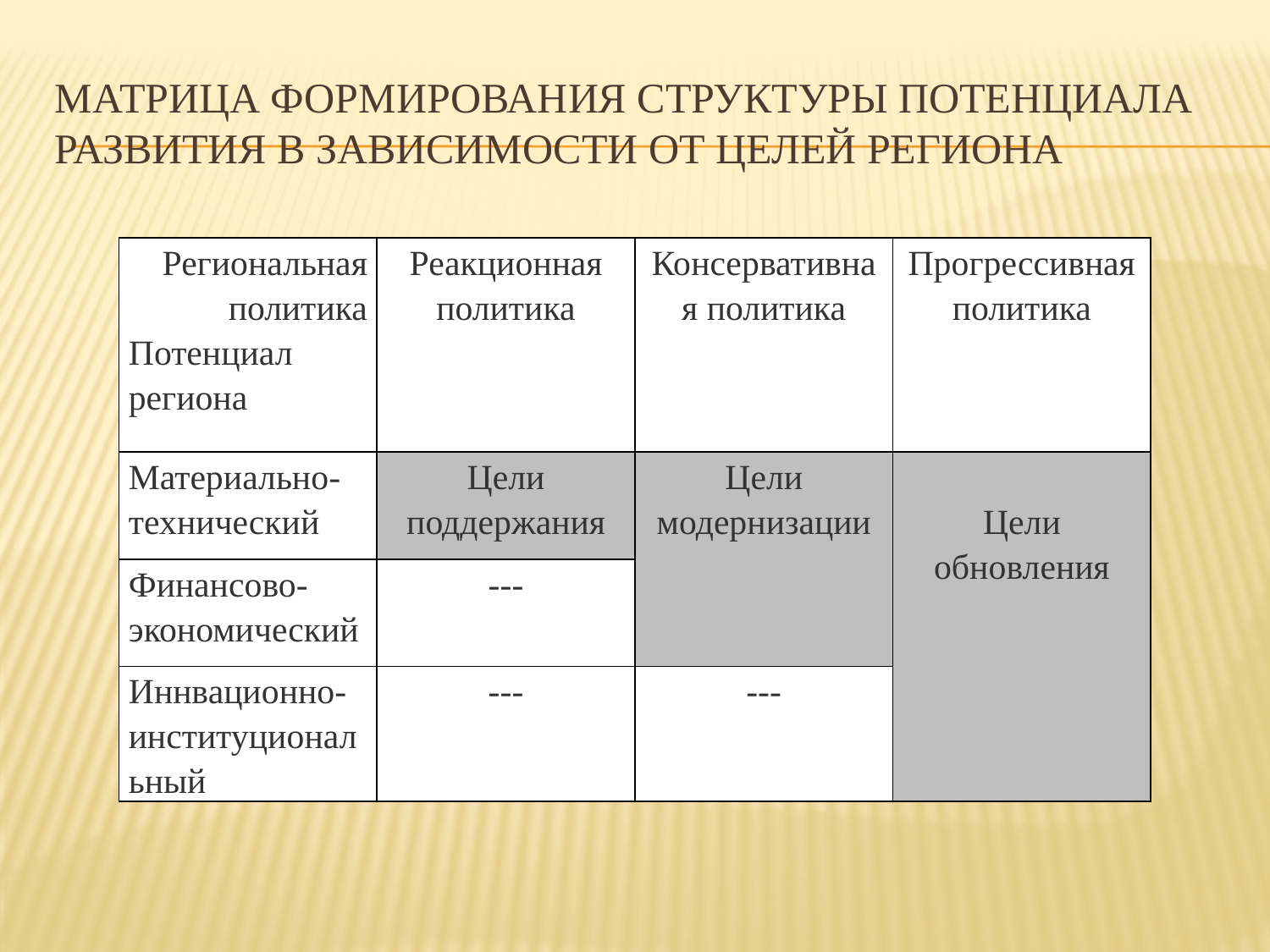

# Матрица формирования структуры потенциала развития в зависимости от целей региона
| Региональная политика Потенциал региона | Реакционная политика | Консервативная политика | Прогрессивная политика |
| --- | --- | --- | --- |
| Материально- технический | Цели поддержания | Цели модернизации | Цели обновления |
| Финансово-экономический | --- |  |  |
| Иннвационно-институциональный | --- | --- |  |